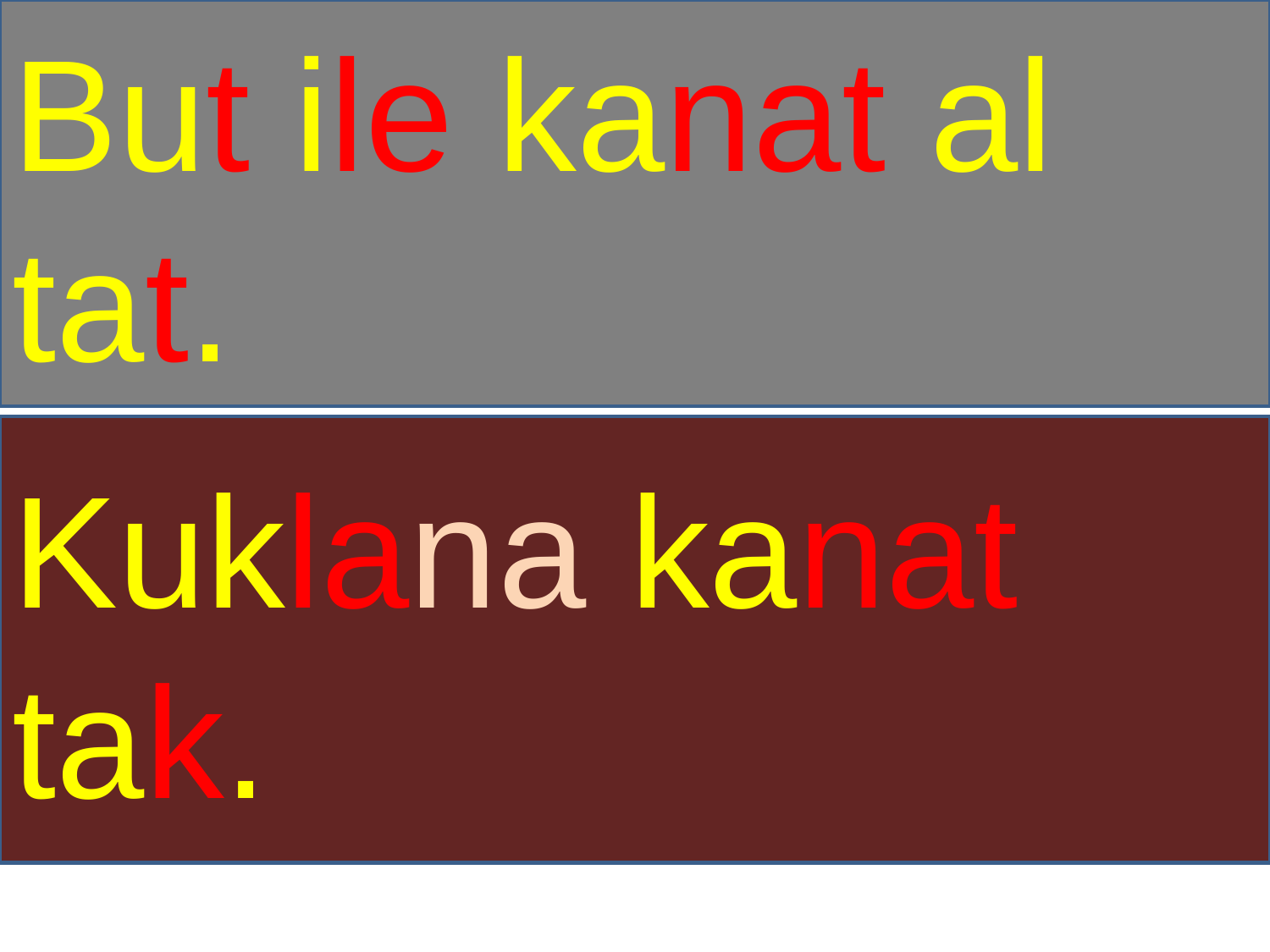

But ile kanat al tat.
Kuklana kanat tak.